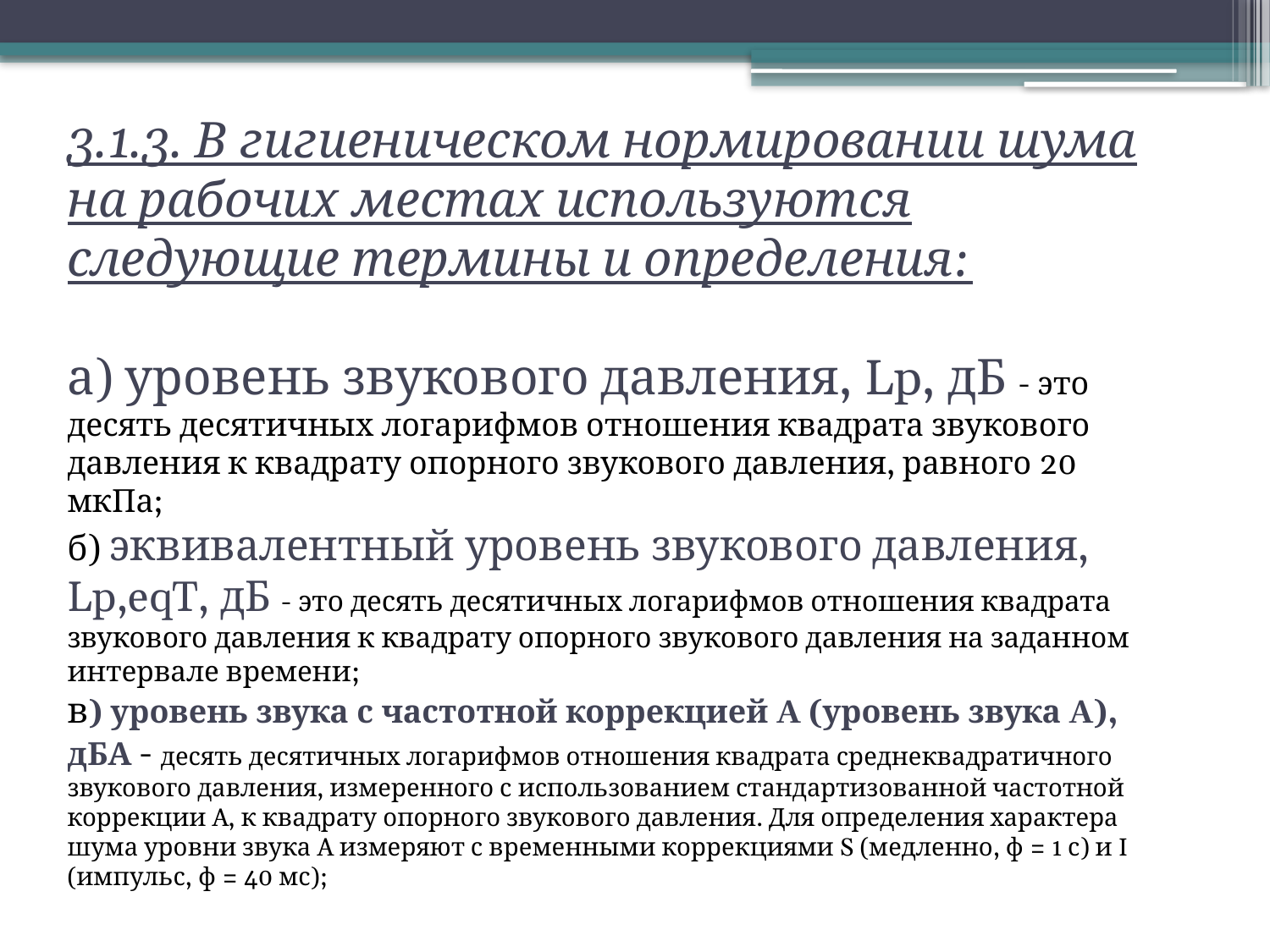

3.1.3. В гигиеническом нормировании шума на рабочих местах используются следующие термины и определения:

а) уровень звукового давления, Lp, дБ - это десять десятичных логарифмов отношения квадрата звукового давления к квадрату опорного звукового давления, равного 20 мкПа;
б) эквивалентный уровень звукового давления, Lp,eqT, дБ - это десять десятичных логарифмов отношения квадрата звукового давления к квадрату опорного звукового давления на заданном интервале времени;
в) уровень звука с частотной коррекцией A (уровень звука A), дБА - десять десятичных логарифмов отношения квадрата среднеквадратичного звукового давления, измеренного с использованием стандартизованной частотной коррекции A, к квадрату опорного звукового давления. Для определения характера шума уровни звука A измеряют с временными коррекциями S (медленно, ф = 1 с) и I (импульс, ф = 40 мс);